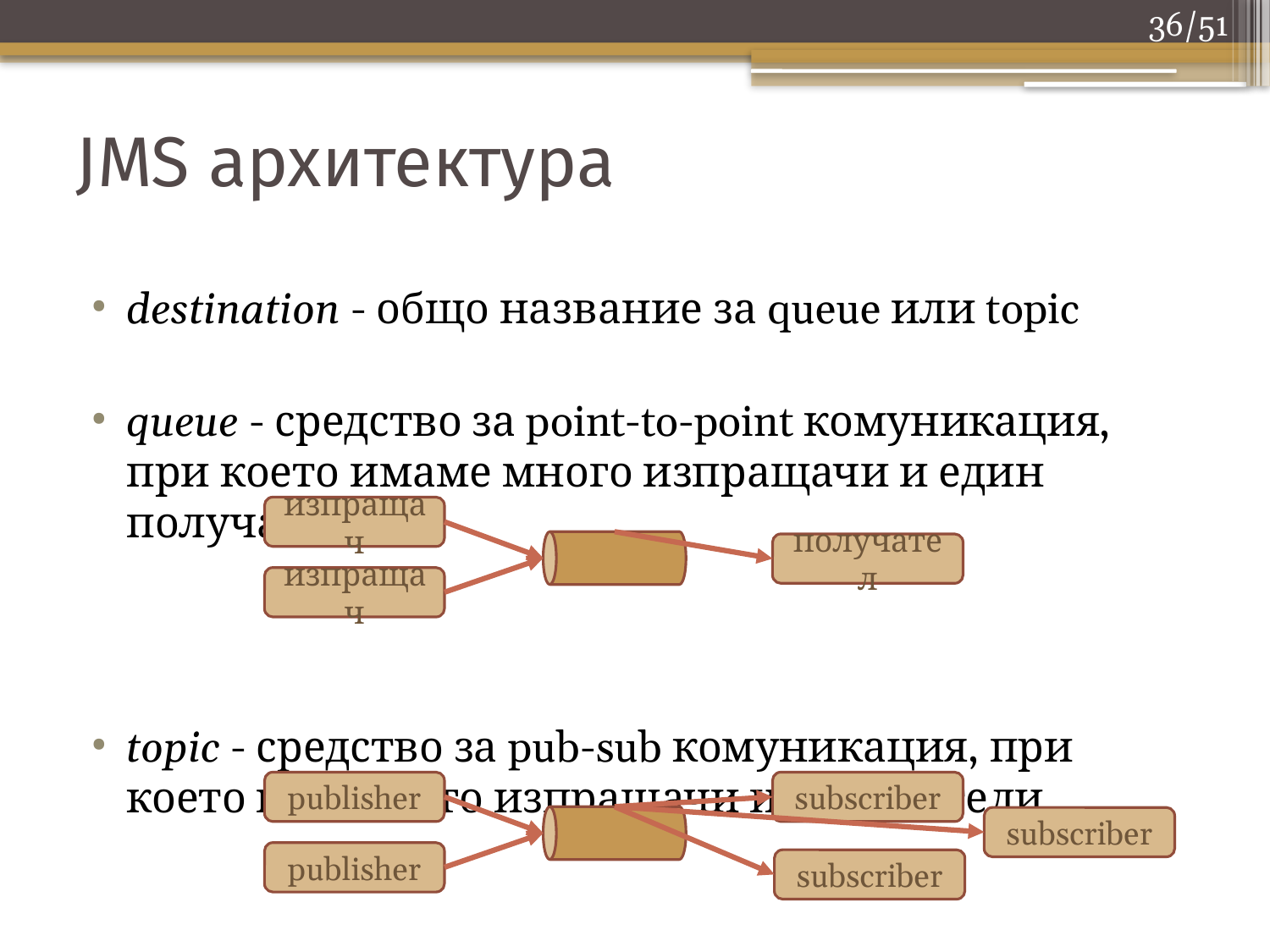

36/51
# JMS архитектура
destination - общо название за queue или topic

queue - средство за point-to-point комуникация, при което имаме много изпращачи и един получател

topic - средство за pub-sub комуникация, при което има много изпращачи и получатели

изпращач
получател
изпращач

publisher
subscriber
subscriber
publisher
subscriber